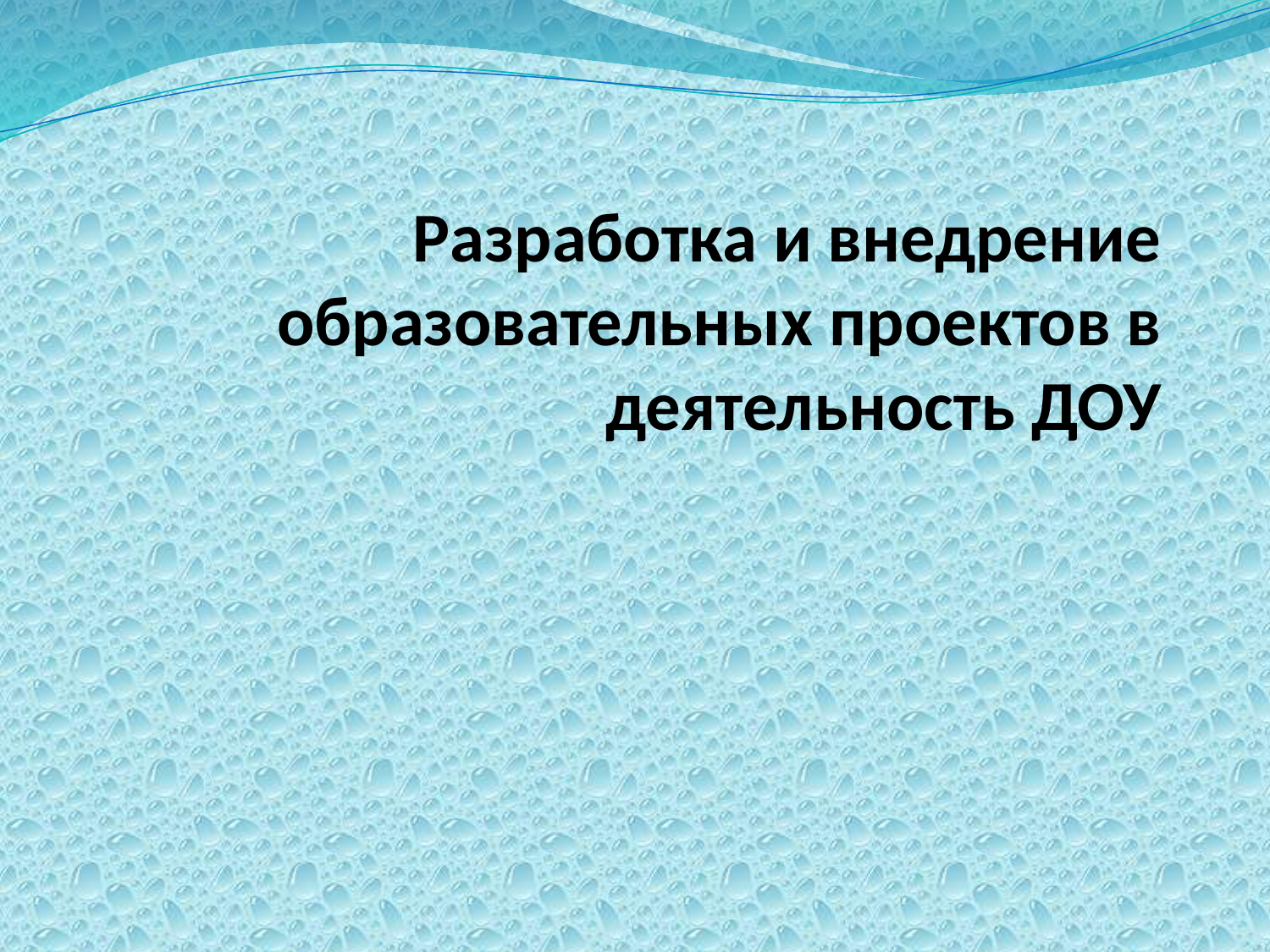

# Разработка и внедрение образовательных проектов в деятельность ДОУ